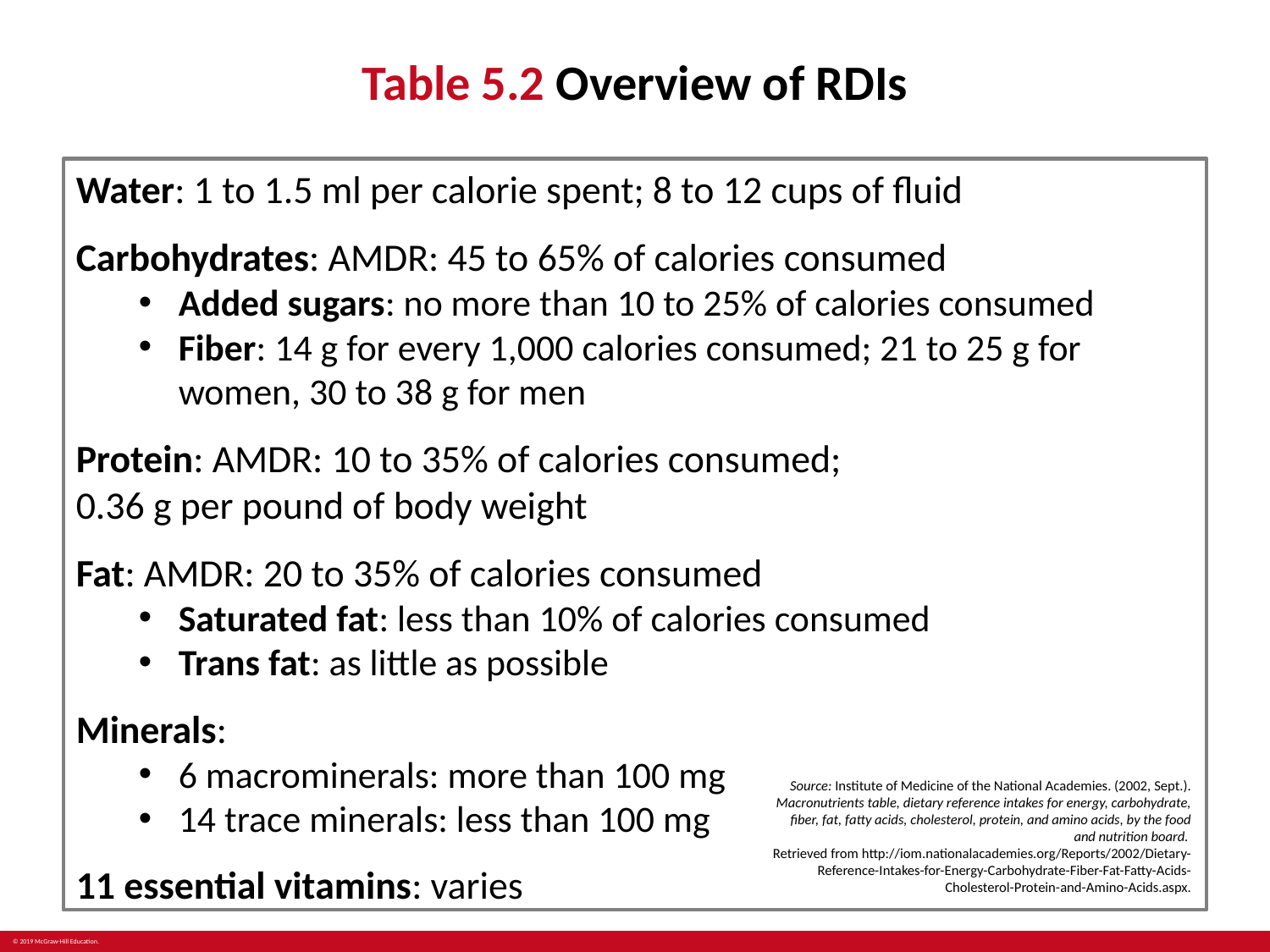

# Table 5.2 Overview of RDIs
Water: 1 to 1.5 ml per calorie spent; 8 to 12 cups of fluid
Carbohydrates: AMDR: 45 to 65% of calories consumed
Added sugars: no more than 10 to 25% of calories consumed
Fiber: 14 g for every 1,000 calories consumed; 21 to 25 g for women, 30 to 38 g for men
Protein: AMDR: 10 to 35% of calories consumed;
0.36 g per pound of body weight
Fat: AMDR: 20 to 35% of calories consumed
Saturated fat: less than 10% of calories consumed
Trans fat: as little as possible
Minerals:
6 macrominerals: more than 100 mg
14 trace minerals: less than 100 mg
11 essential vitamins: varies
Source: Institute of Medicine of the National Academies. (2002, Sept.). Macronutrients table, dietary reference intakes for energy, carbohydrate, fiber, fat, fatty acids, cholesterol, protein, and amino acids, by the food and nutrition board.
Retrieved from http://iom.nationalacademies.org/Reports/2002/Dietary-Reference-Intakes-for-Energy-Carbohydrate-Fiber-Fat-Fatty-Acids-Cholesterol-Protein-and-Amino-Acids.aspx.